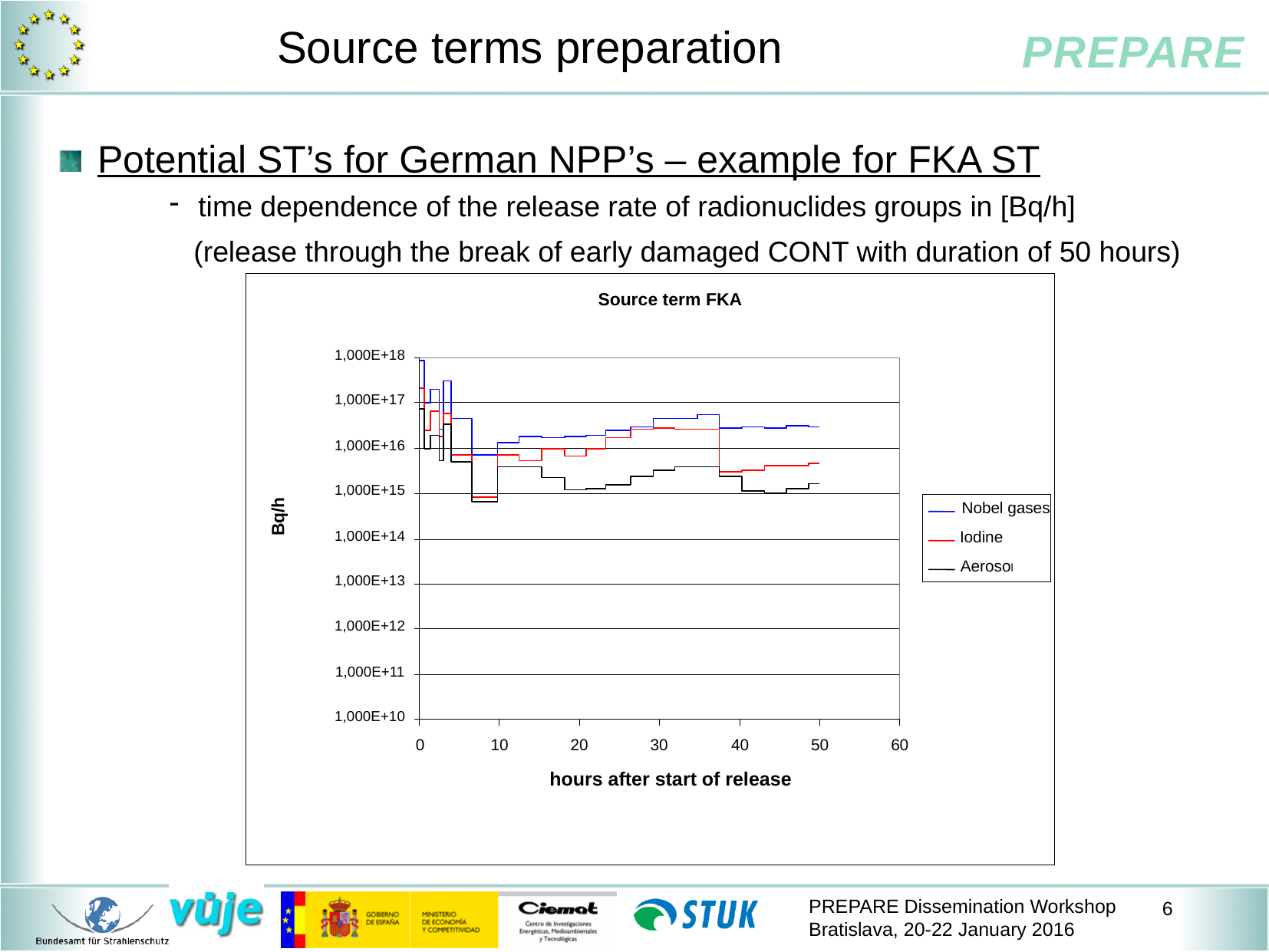

# Source terms preparation

Potential ST’s for German NPP’s – example for FKA ST
time dependence of the release rate of radionuclides groups in [Bq/h]
   (release through the break of early damaged CONT with duration of 50 hours)

Source term FKA
1,000E+18

1,000E+17

1,000E+16

1,000E+15

Nobel gases
Bq/h

1,000E+14
Iodine

Aerosol

1,000E+13

1,000E+12

1,000E+11

1,000E+10

0
10
20
30
40
50
60
hours after start of release